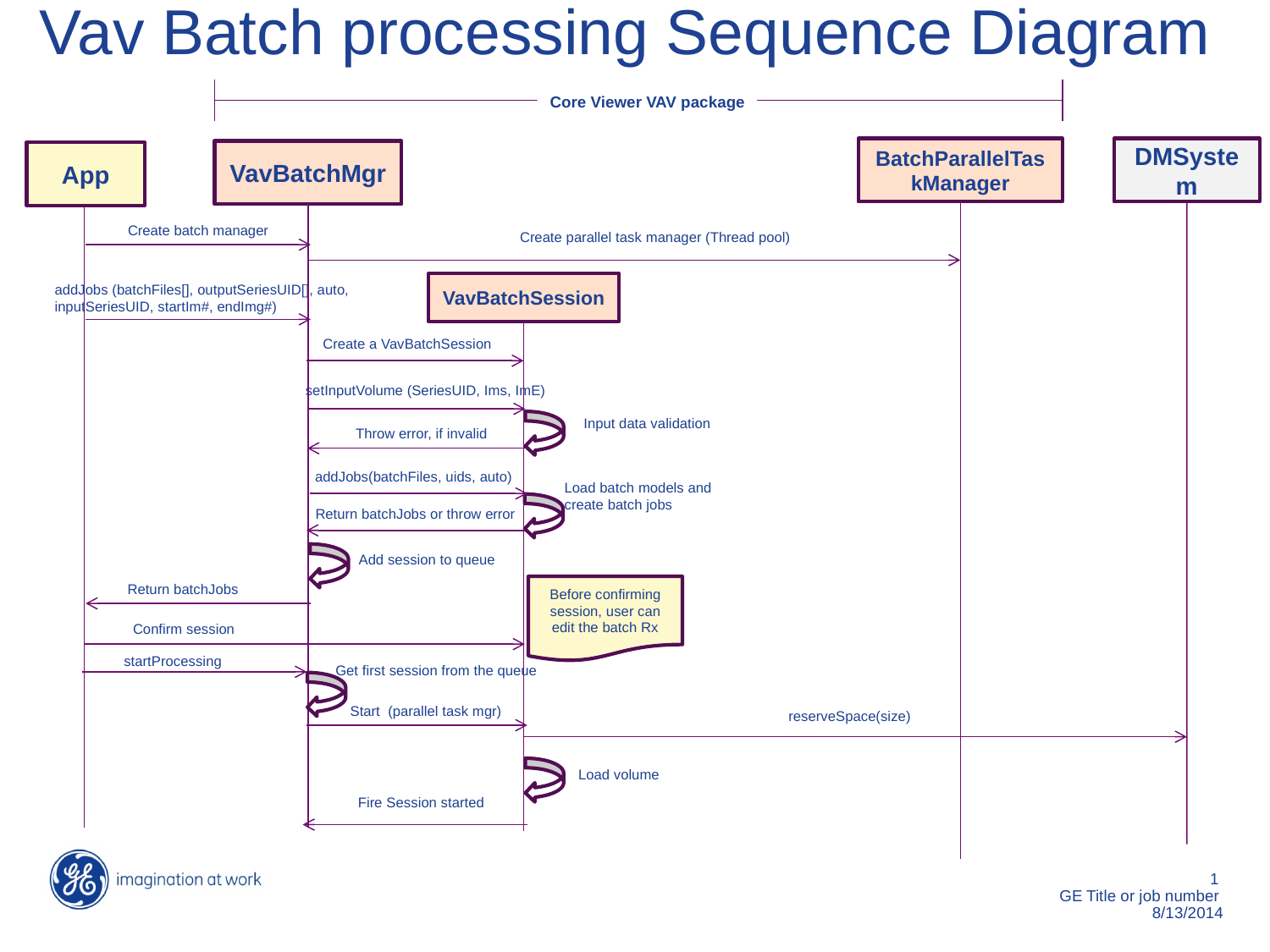

# Vav Batch processing Sequence Diagram
Core Viewer VAV package
BatchParallelTaskManager
DMSystem
VavBatchMgr
App
Create batch manager
Create parallel task manager (Thread pool)
VavBatchSession
addJobs (batchFiles[], outputSeriesUID[], auto,
inputSeriesUID, startIm#, endImg#)
Create a VavBatchSession
setInputVolume (SeriesUID, Ims, ImE)
Input data validation

Throw error, if invalid
addJobs(batchFiles, uids, auto)
Load batch models and create batch jobs

Return batchJobs or throw error

Add session to queue
Return batchJobs
Before confirming session, user can edit the batch Rx
Confirm session
startProcessing
Get first session from the queue

Start  (parallel task mgr)
reserveSpace(size)

Load volume
Fire Session started